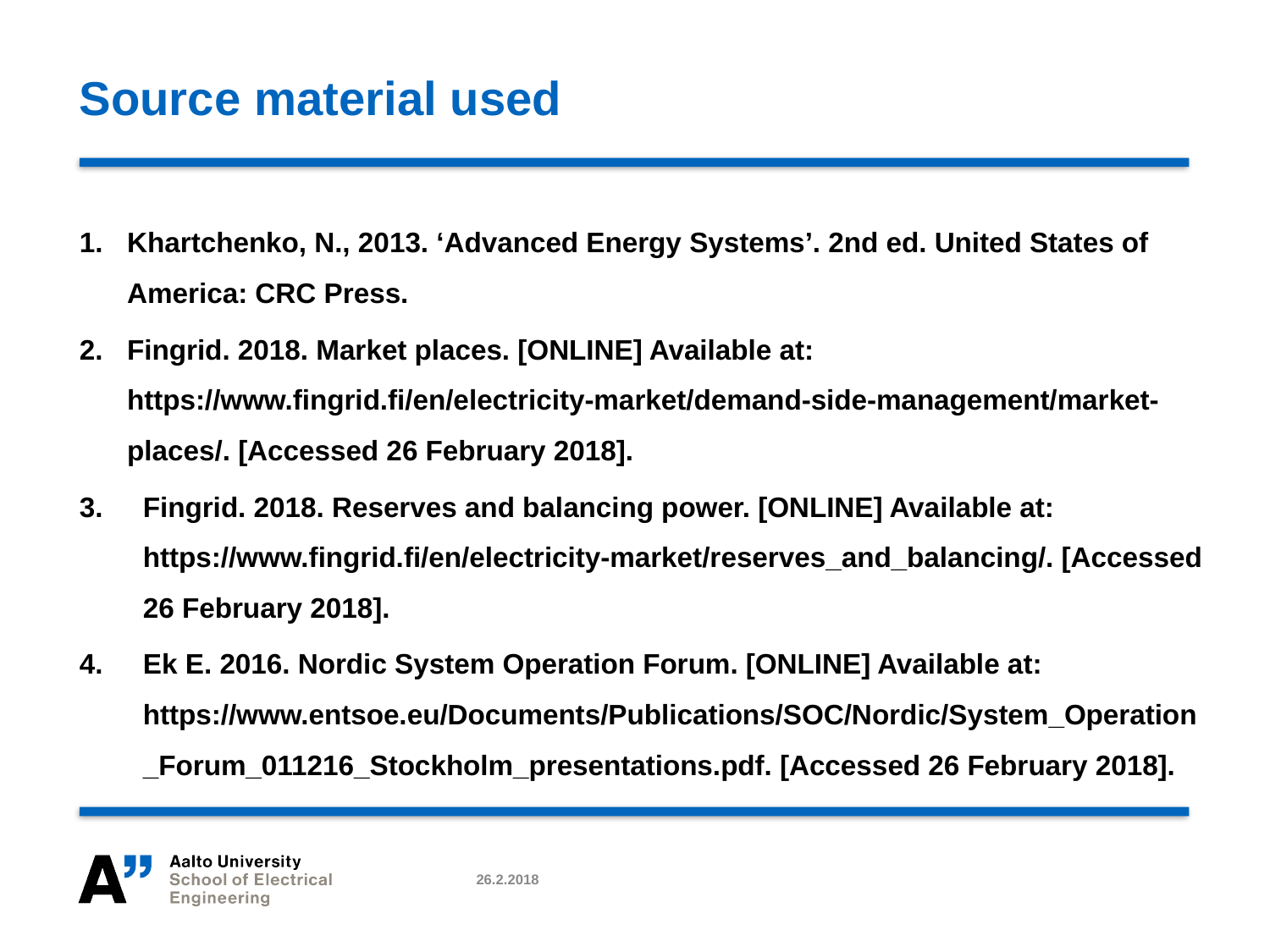

# Source material used
Khartchenko, N., 2013. ‘Advanced Energy Systems’. 2nd ed. United States of America: CRC Press.
Fingrid. 2018. Market places. [ONLINE] Available at: https://www.fingrid.fi/en/electricity-market/demand-side-management/market-places/. [Accessed 26 February 2018].
Fingrid. 2018. Reserves and balancing power. [ONLINE] Available at: https://www.fingrid.fi/en/electricity-market/reserves_and_balancing/. [Accessed 26 February 2018].
Ek E. 2016. Nordic System Operation Forum. [ONLINE] Available at: https://www.entsoe.eu/Documents/Publications/SOC/Nordic/System_Operation_Forum_011216_Stockholm_presentations.pdf. [Accessed 26 February 2018].

26.2.2018